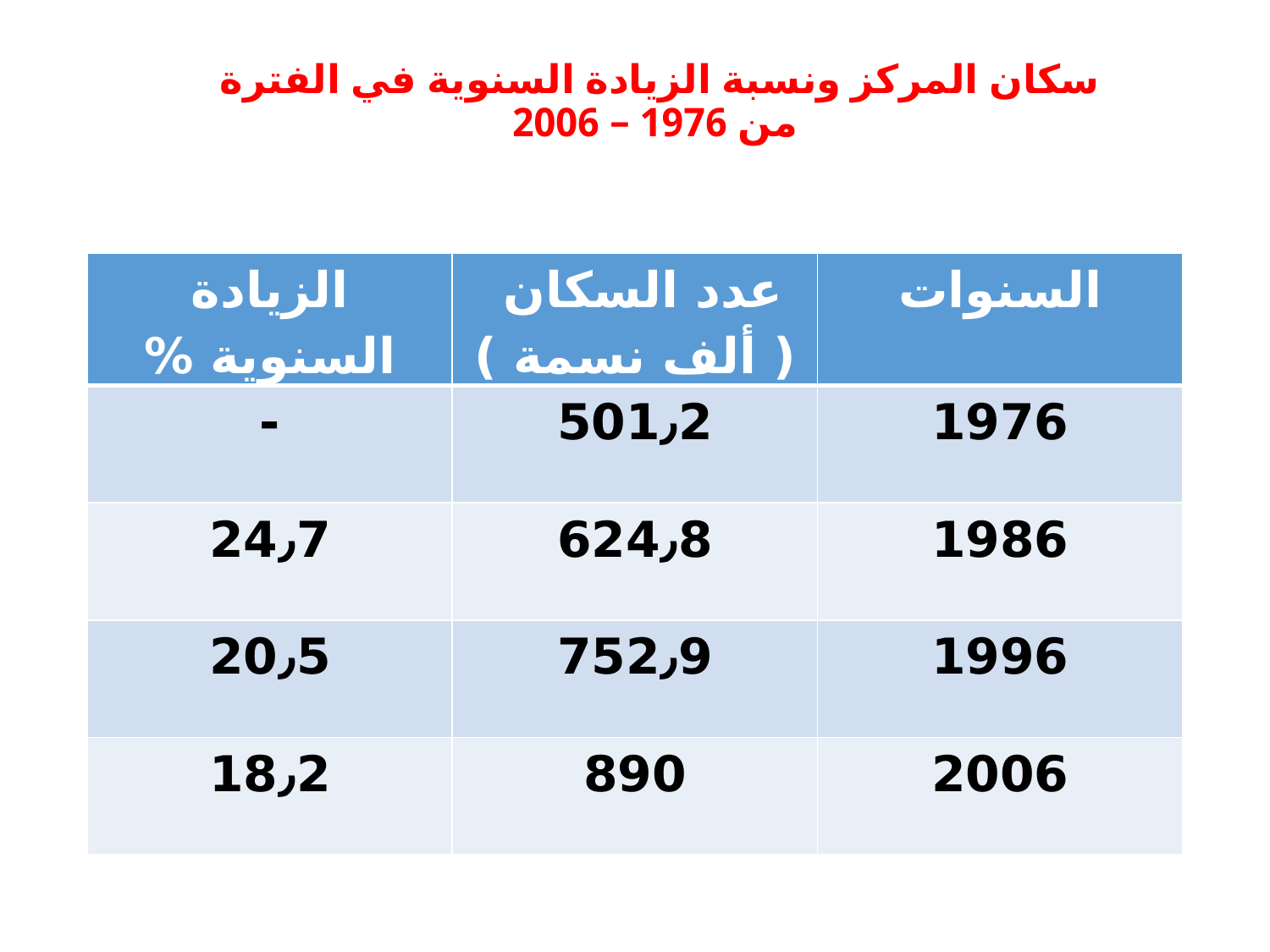

# سكان المركز ونسبة الزيادة السنوية في الفترة من 1976 – 2006
| الزيادة السنوية % | عدد السكان ( ألف نسمة ) | السنوات |
| --- | --- | --- |
| - | 501٫2 | 1976 |
| 24٫7 | 624٫8 | 1986 |
| 20٫5 | 752٫9 | 1996 |
| 18٫2 | 890 | 2006 |